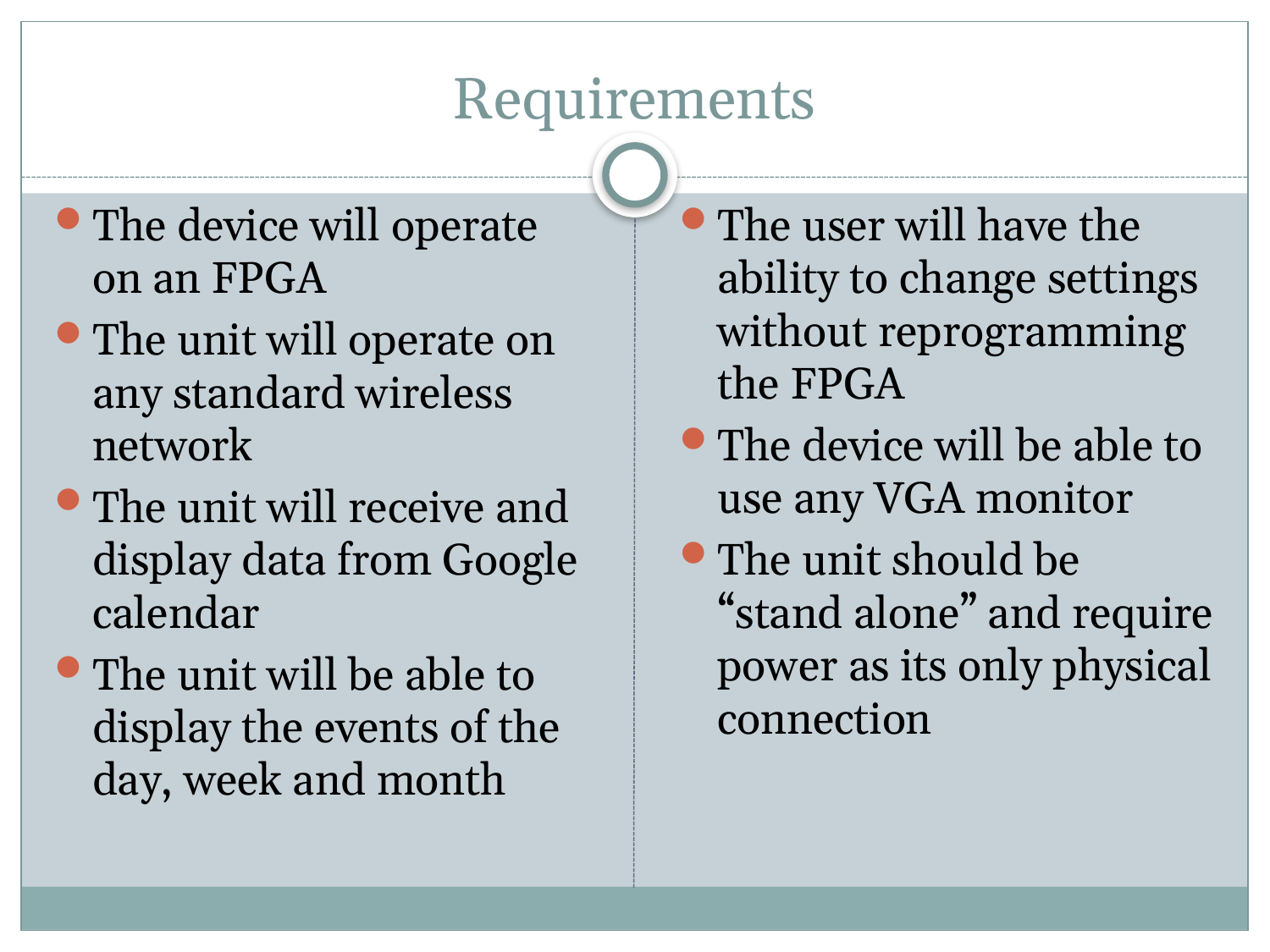

# Requirements
The device will operate on an FPGA
The unit will operate on any standard wireless network
The unit will receive and display data from Google calendar
The unit will be able to display the events of the day, week and month

The user will have the ability to change settings without reprogramming the FPGA
The device will be able to use any VGA monitor
The unit should be “stand alone” and require power as its only physical connection